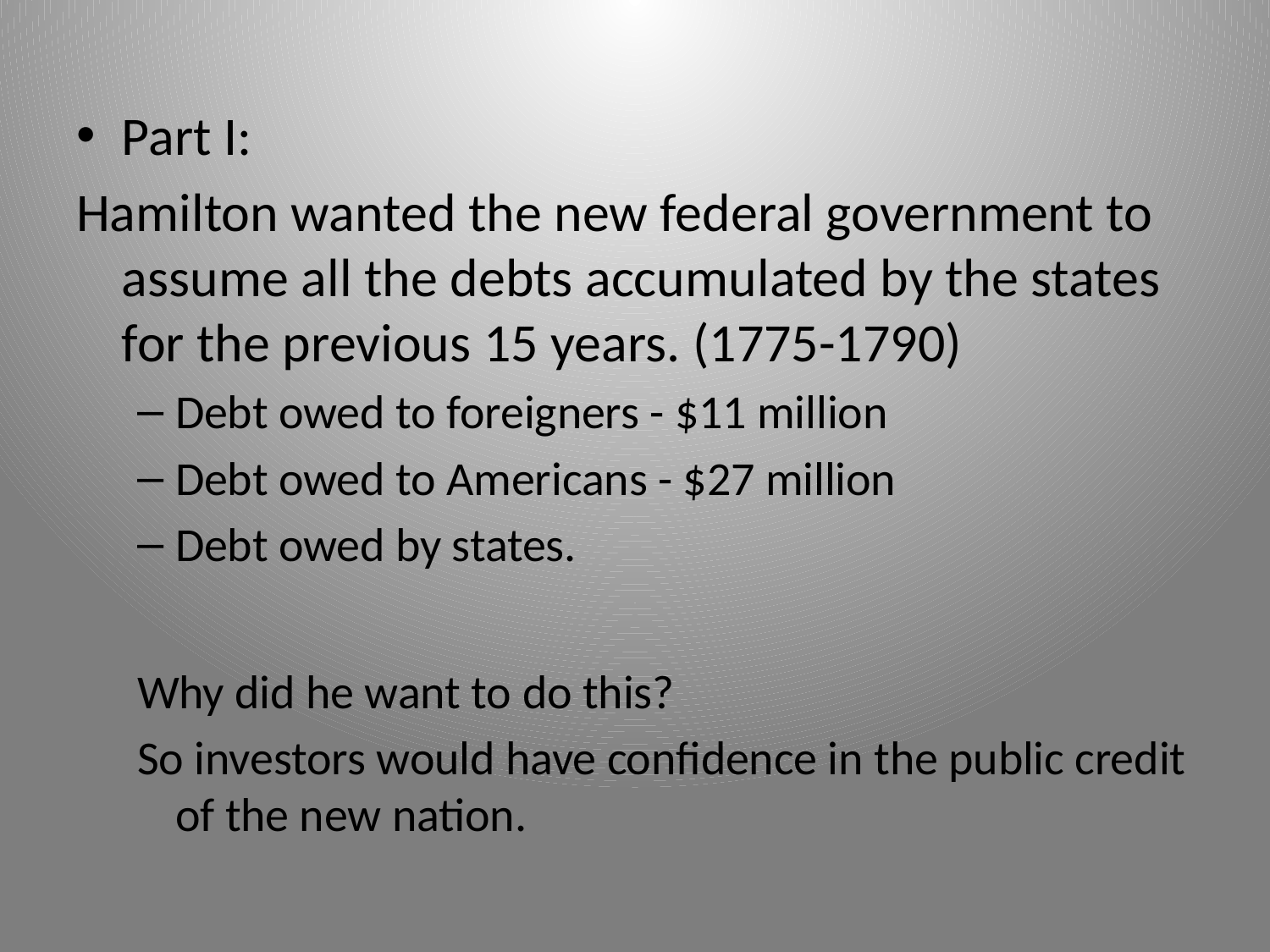

Part I:
Hamilton wanted the new federal government to assume all the debts accumulated by the states for the previous 15 years. (1775-1790)
Debt owed to foreigners - $11 million
Debt owed to Americans - $27 million
Debt owed by states.

Why did he want to do this?
So investors would have confidence in the public credit of the new nation.